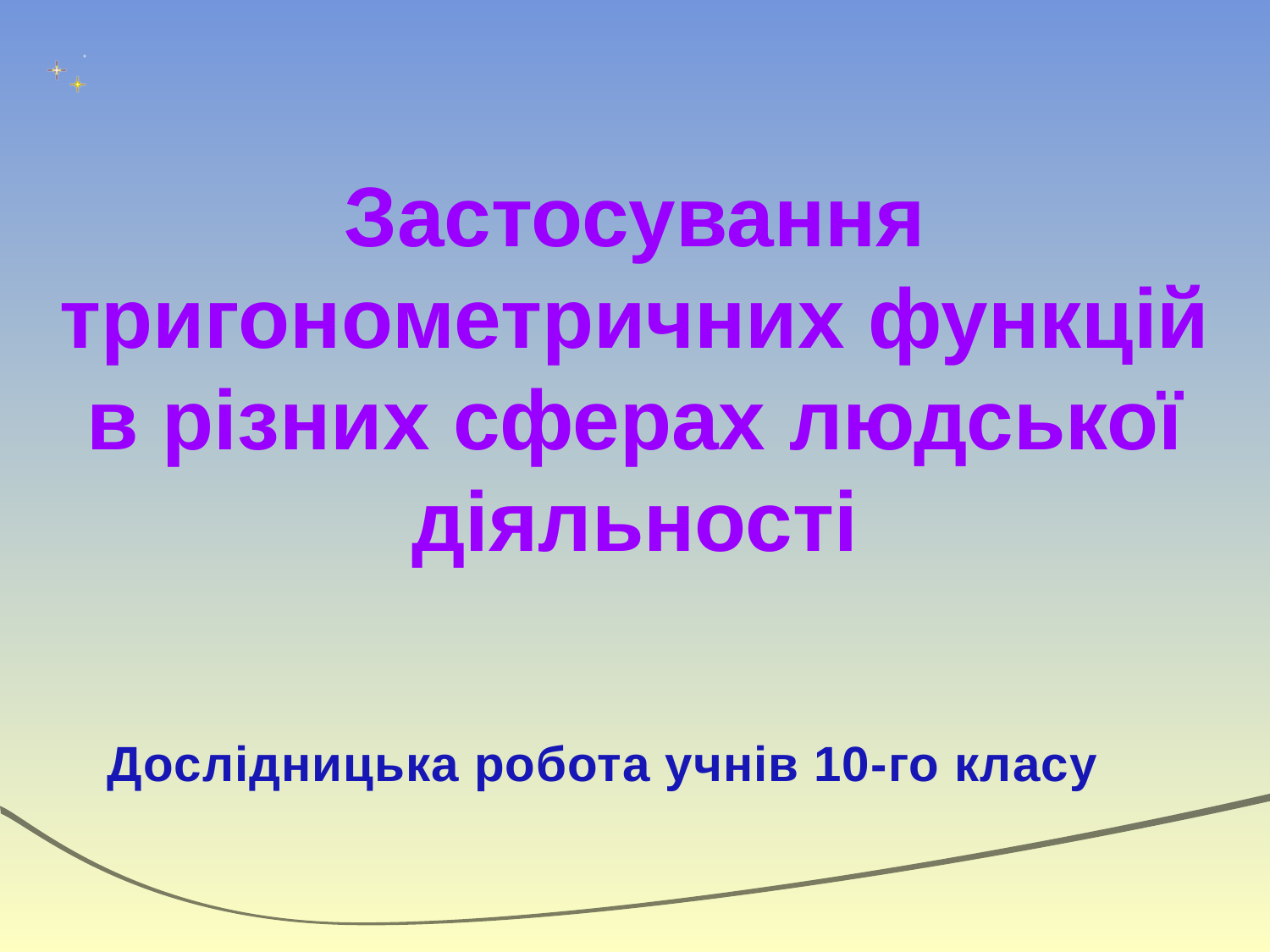

# Застосування тригонометричних функцій в різних сферах людської діяльності
Дослідницька робота учнів 10-го класу